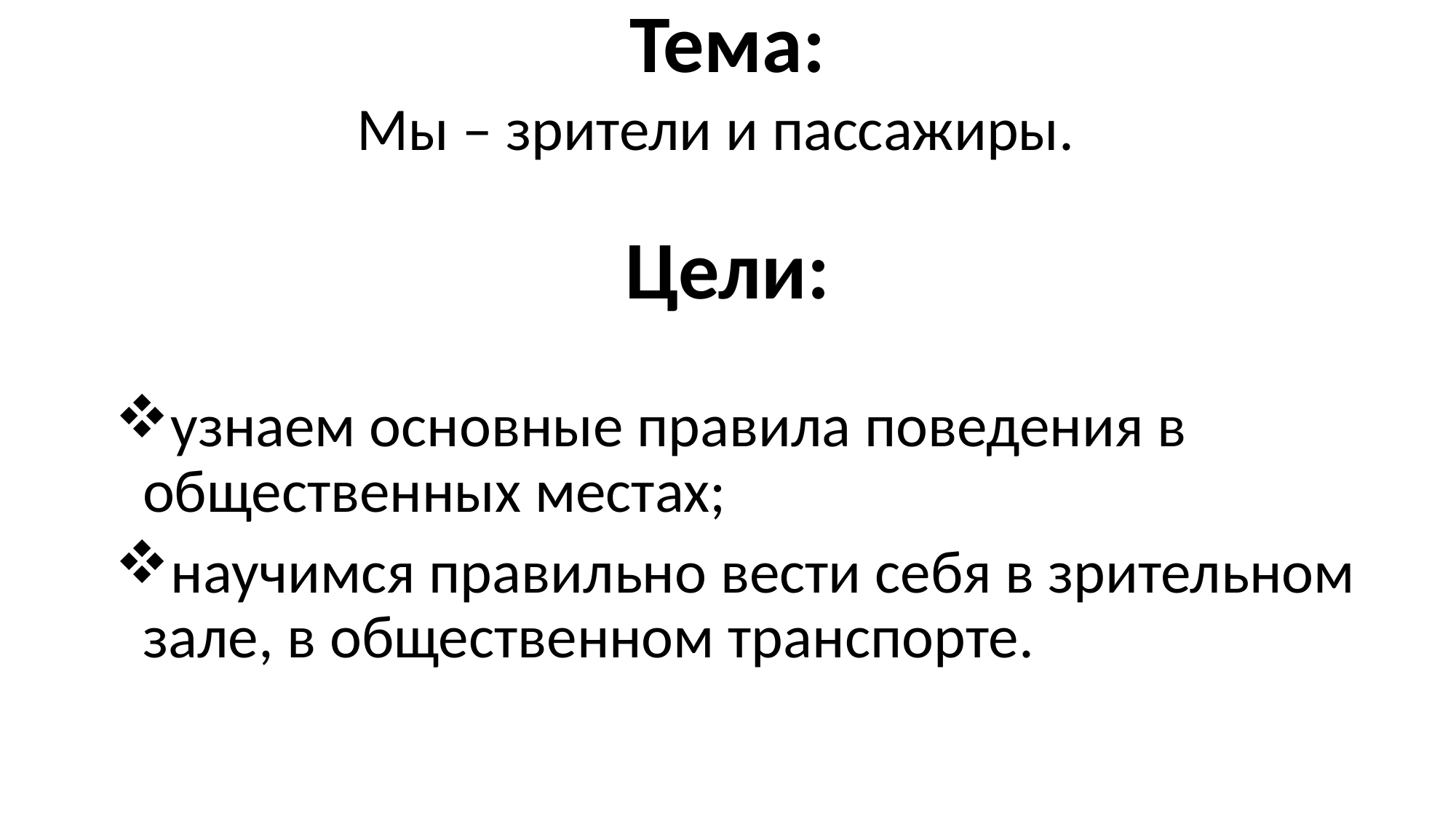

# Тема:
Мы – зрители и пассажиры.
Цели:
узнаем основные правила поведения в общественных местах;
научимся правильно вести себя в зрительном зале, в общественном транспорте.